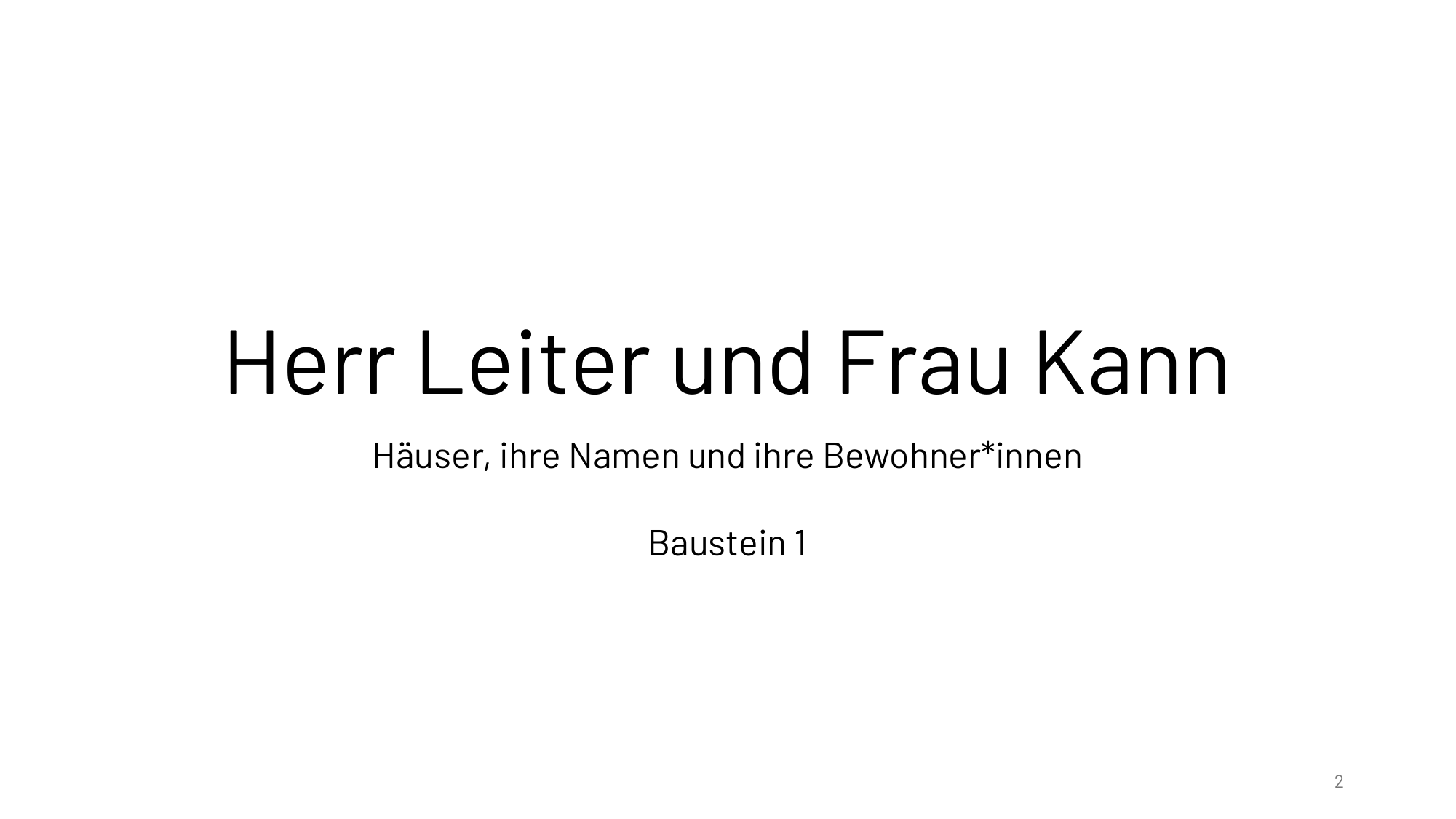

# Herr Leiter und Frau Kann
Häuser, ihre Namen und ihre Bewohner*innen

Baustein 1
2